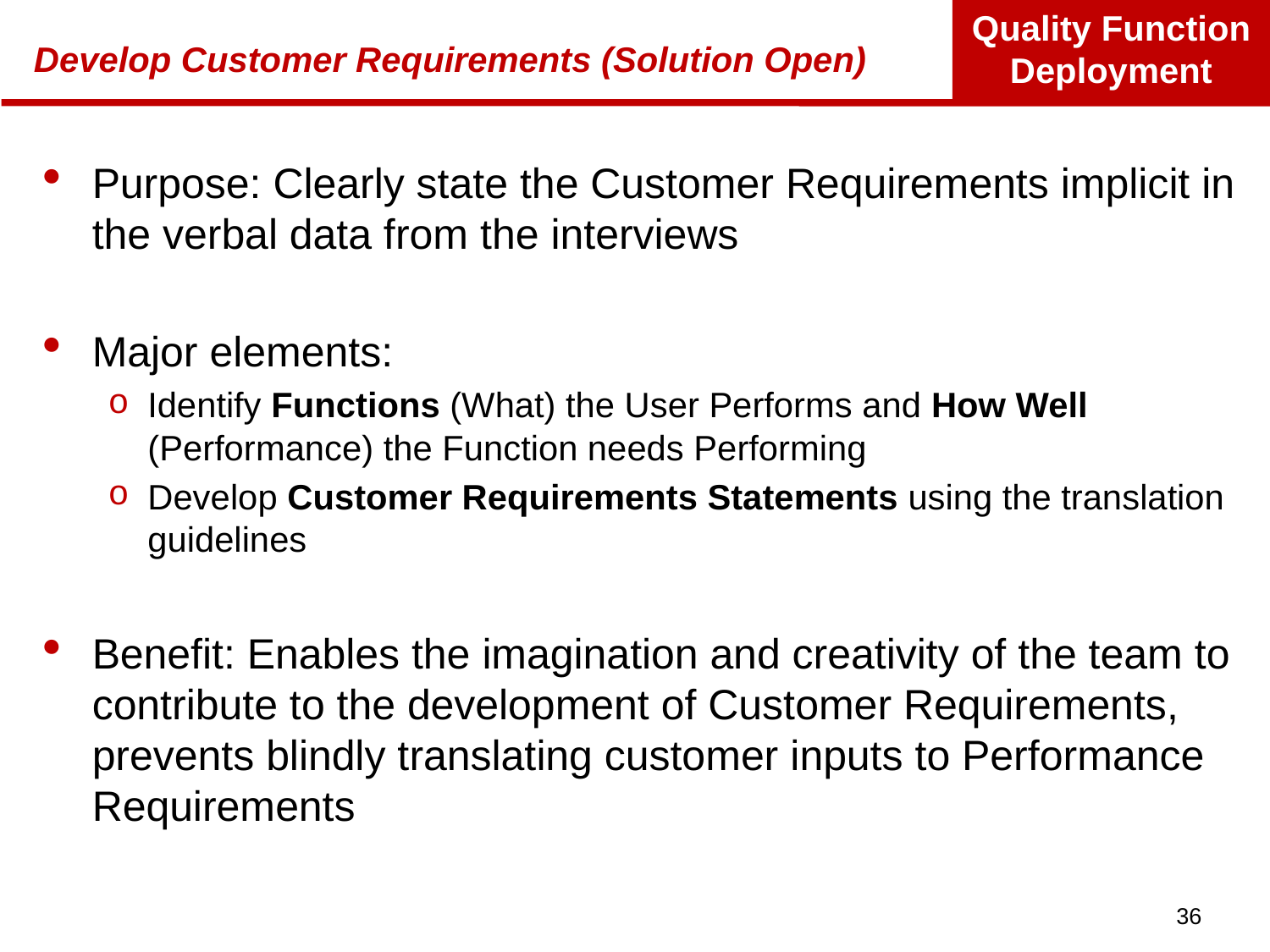

# Develop Customer Requirements (Solution Open)

Purpose: Clearly state the Customer Requirements implicit in the verbal data from the interviews

Major elements:
Identify Functions (What) the User Performs and How Well (Performance) the Function needs Performing
Develop Customer Requirements Statements using the translation guidelines

Benefit: Enables the imagination and creativity of the team to contribute to the development of Customer Requirements, prevents blindly translating customer inputs to Performance Requirements